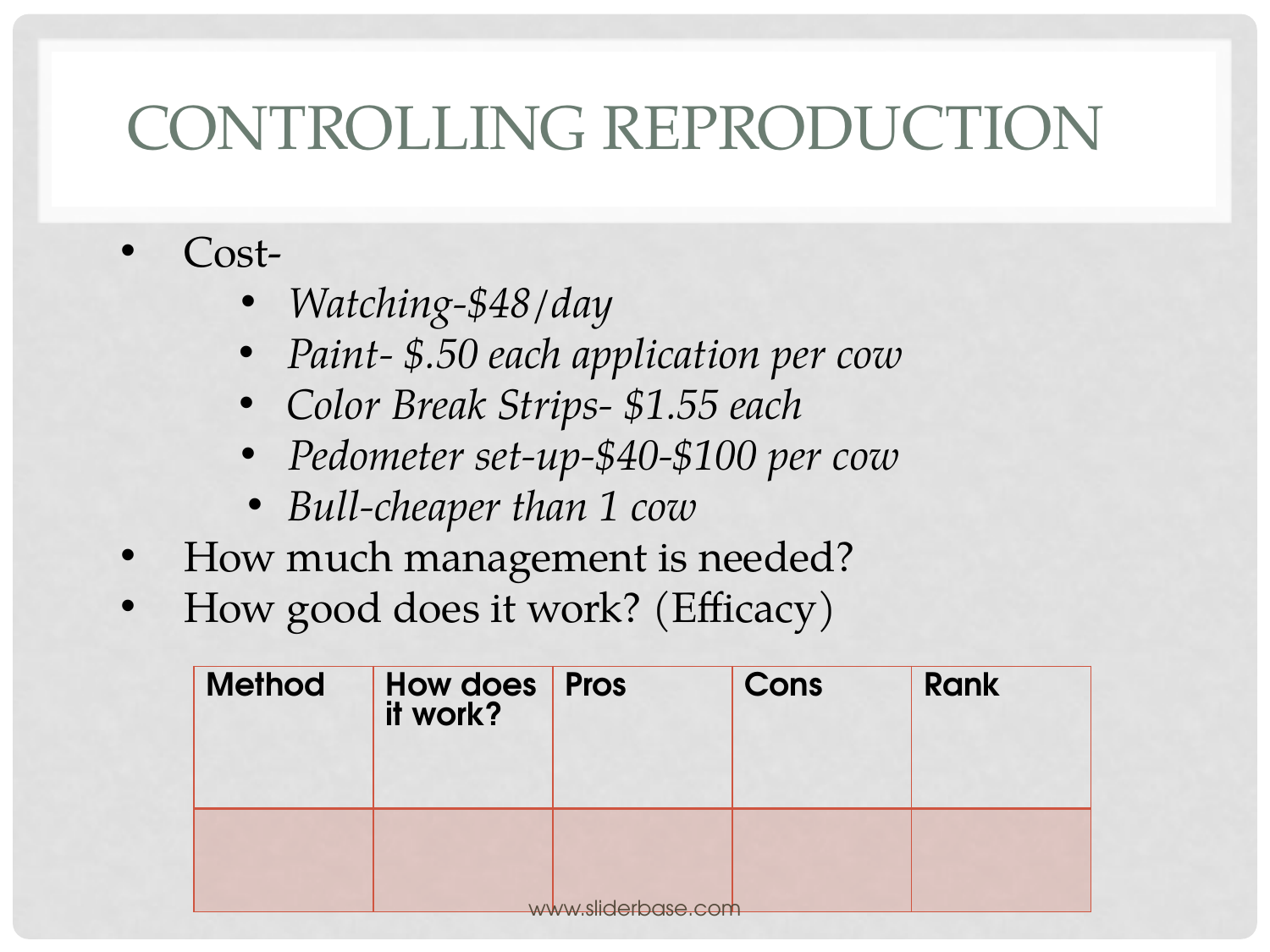

# Controlling Reproduction
Cost-
Watching-$48/day
Paint- $.50 each application per cow
Color Break Strips- $1.55 each
Pedometer set-up-$40-$100 per cow
Bull-cheaper than 1 cow
How much management is needed?
How good does it work? (Efficacy)

| Method | How does it work? | Pros | Cons | Rank |
| --- | --- | --- | --- | --- |
|  |  |  |  |  |
www.sliderbase.com